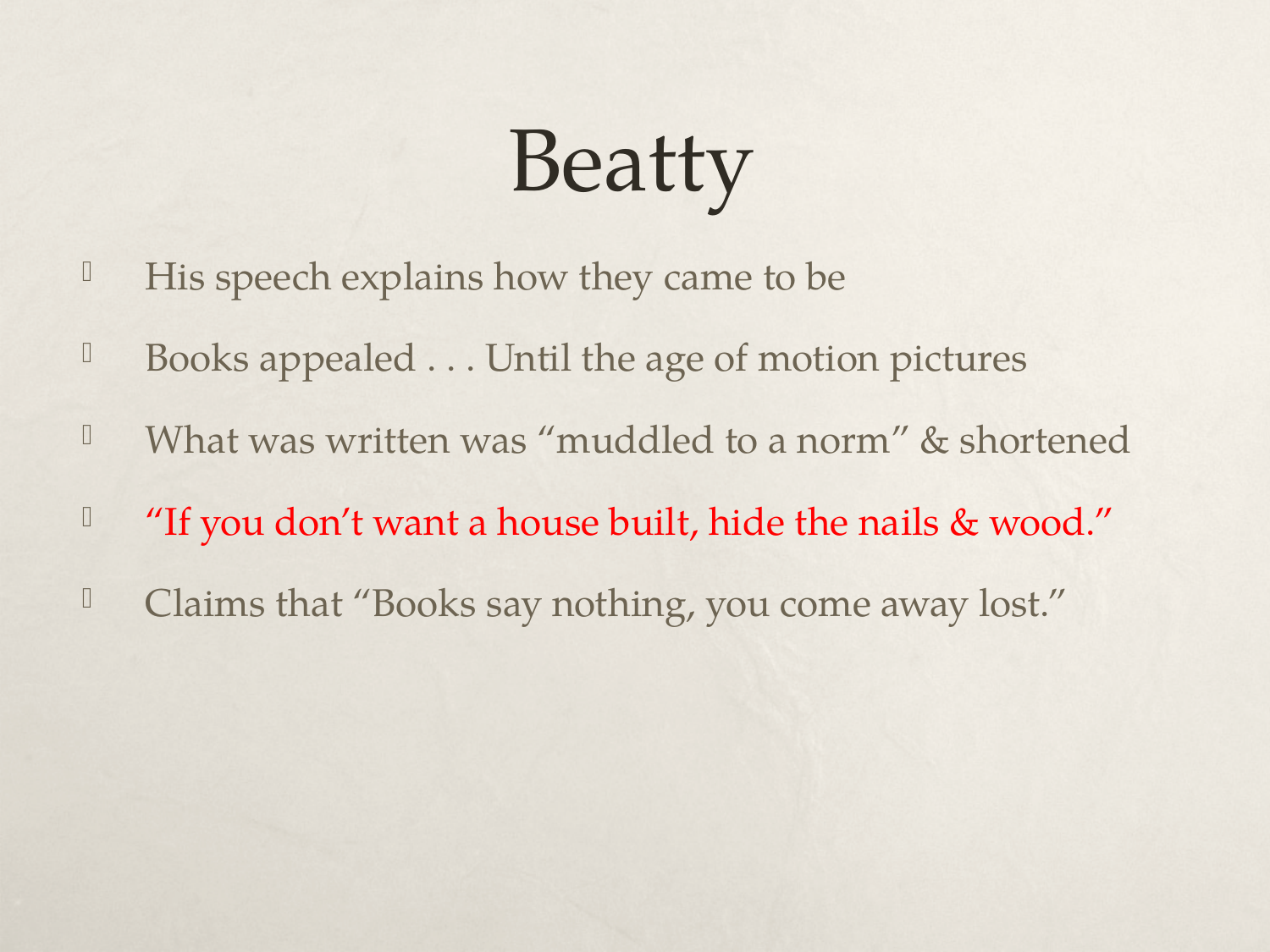

# Beatty
His speech explains how they came to be
Books appealed . . . Until the age of motion pictures
What was written was “muddled to a norm” & shortened
“If you don’t want a house built, hide the nails & wood.”
Claims that “Books say nothing, you come away lost.”